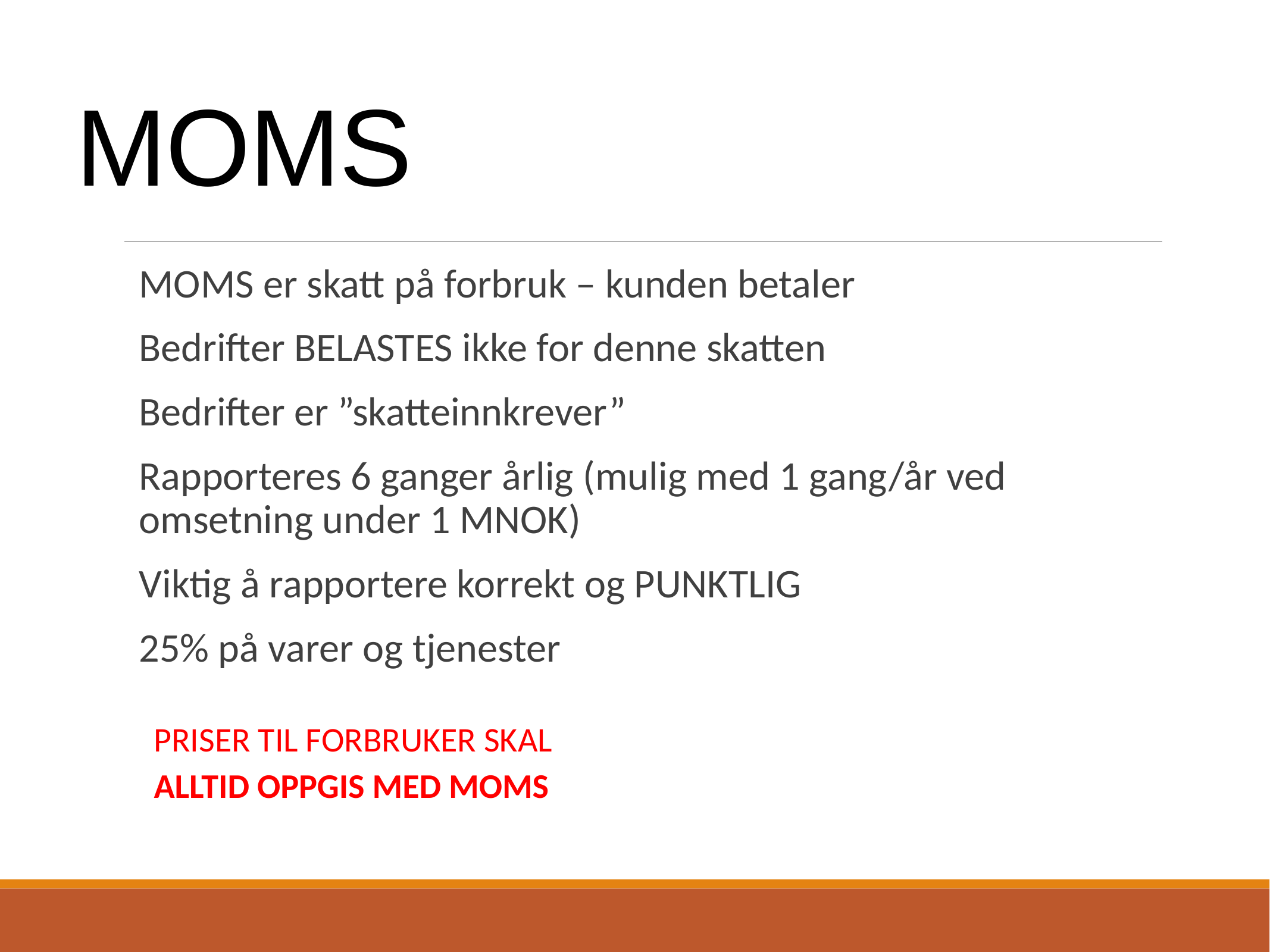

# MOMS
MOMS er skatt på forbruk – kunden betaler
Bedrifter BELASTES ikke for denne skatten
Bedrifter er ”skatteinnkrever”
Rapporteres 6 ganger årlig (mulig med 1 gang/år ved omsetning under 1 MNOK)
Viktig å rapportere korrekt og PUNKTLIG
25% på varer og tjenester

PRISER TIL FORBRUKER SKAL
ALLTID OPPGIS MED MOMS